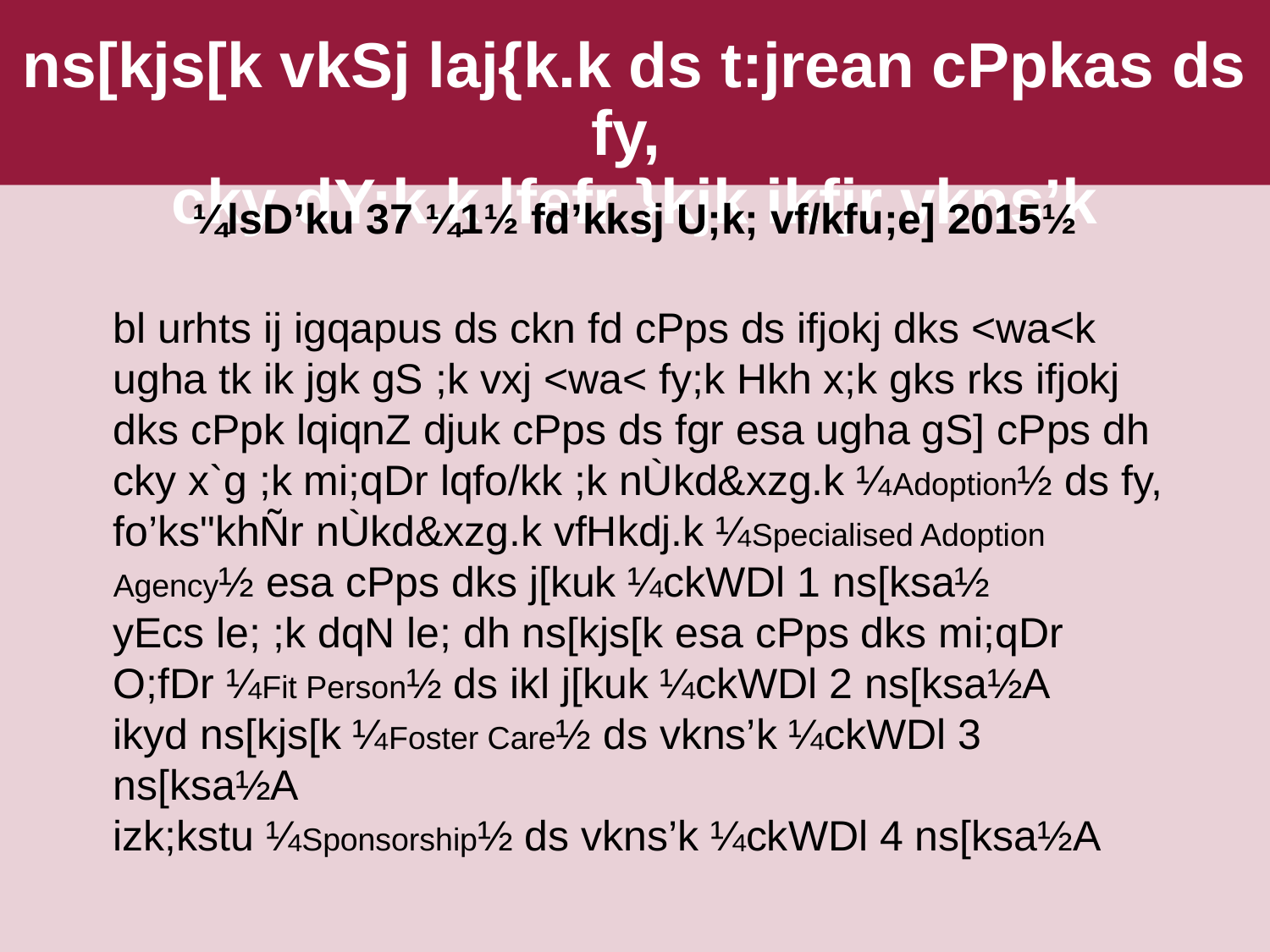

ns[kjs[k vkSj laj{k.k ds t:jrean cPpkas ds fy,
cky dY;k.k lfefr }kjk ikfjr vkns’k
¼lsD’ku 37 ¼1½ fd’kksj U;k; vf/kfu;e] 2015½
bl urhts ij igqapus ds ckn fd cPps ds ifjokj dks <wa<k ugha tk ik jgk gS ;k vxj <wa< fy;k Hkh x;k gks rks ifjokj dks cPpk lqiqnZ djuk cPps ds fgr esa ugha gS] cPps dh cky x`g ;k mi;qDr lqfo/kk ;k nÙkd&xzg.k ¼Adoption½ ds fy, fo’ks"khÑr nÙkd&xzg.k vfHkdj.k ¼Specialised Adoption Agency½ esa cPps dks j[kuk ¼ckWDl 1 ns[ksa½
yEcs le; ;k dqN le; dh ns[kjs[k esa cPps dks mi;qDr O;fDr ¼Fit Person½ ds ikl j[kuk ¼ckWDl 2 ns[ksa½A
ikyd ns[kjs[k ¼Foster Care½ ds vkns’k ¼ckWDl 3 ns[ksa½A
izk;kstu ¼Sponsorship½ ds vkns’k ¼ckWDl 4 ns[ksa½A